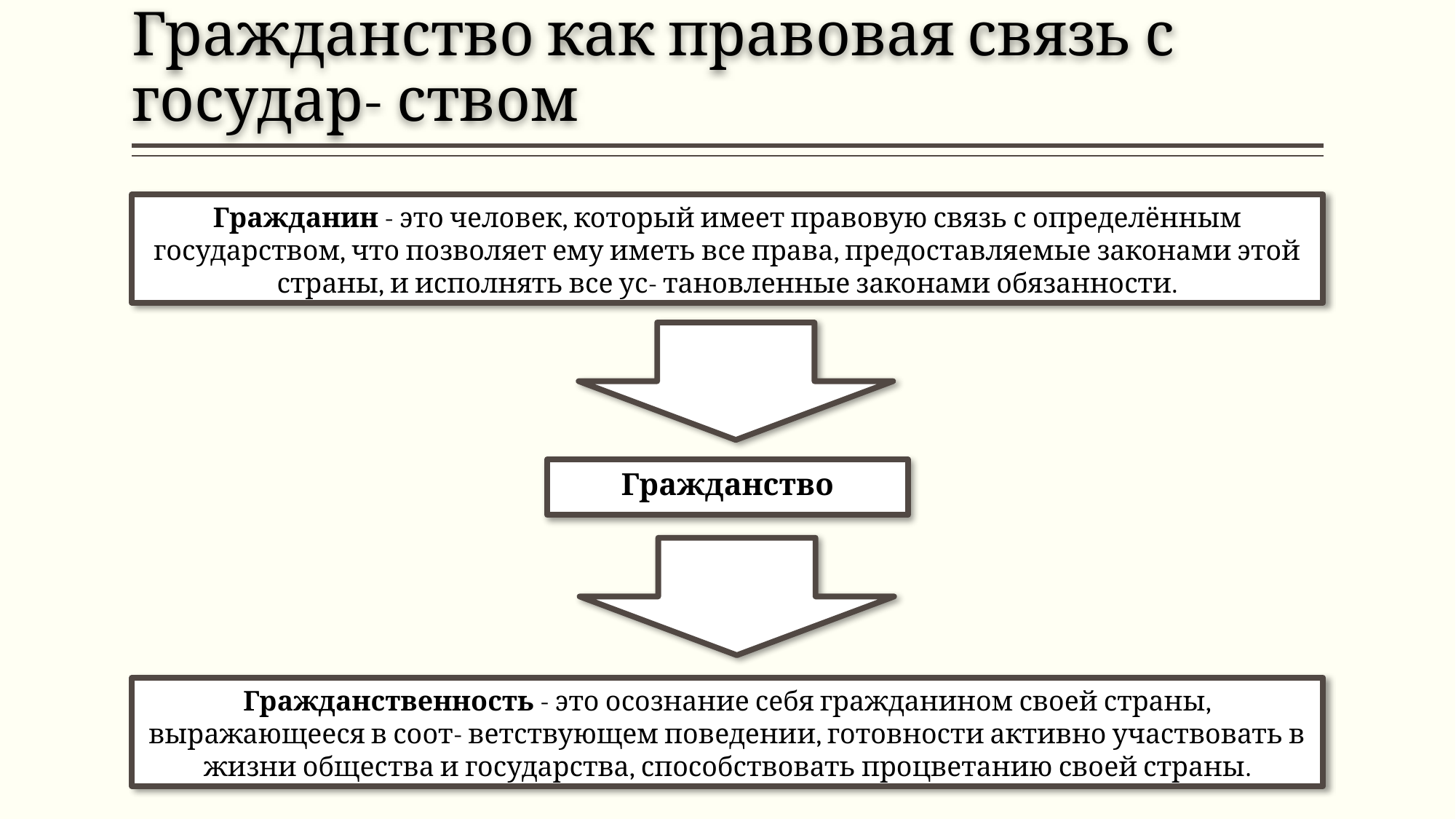

# Гражданство как правовая связь с государ- ством
Гражданин - это человек, который имеет правовую связь с определённым государством, что позволяет ему иметь все права, предоставляемые законами этой страны, и исполнять все ус- тановленные законами обязанности.

Гражданство

Гражданственность - это осознание себя гражданином своей страны, выражающееся в соот- ветствующем поведении, готовности активно участвовать в жизни общества и государства, способствовать процветанию своей страны.